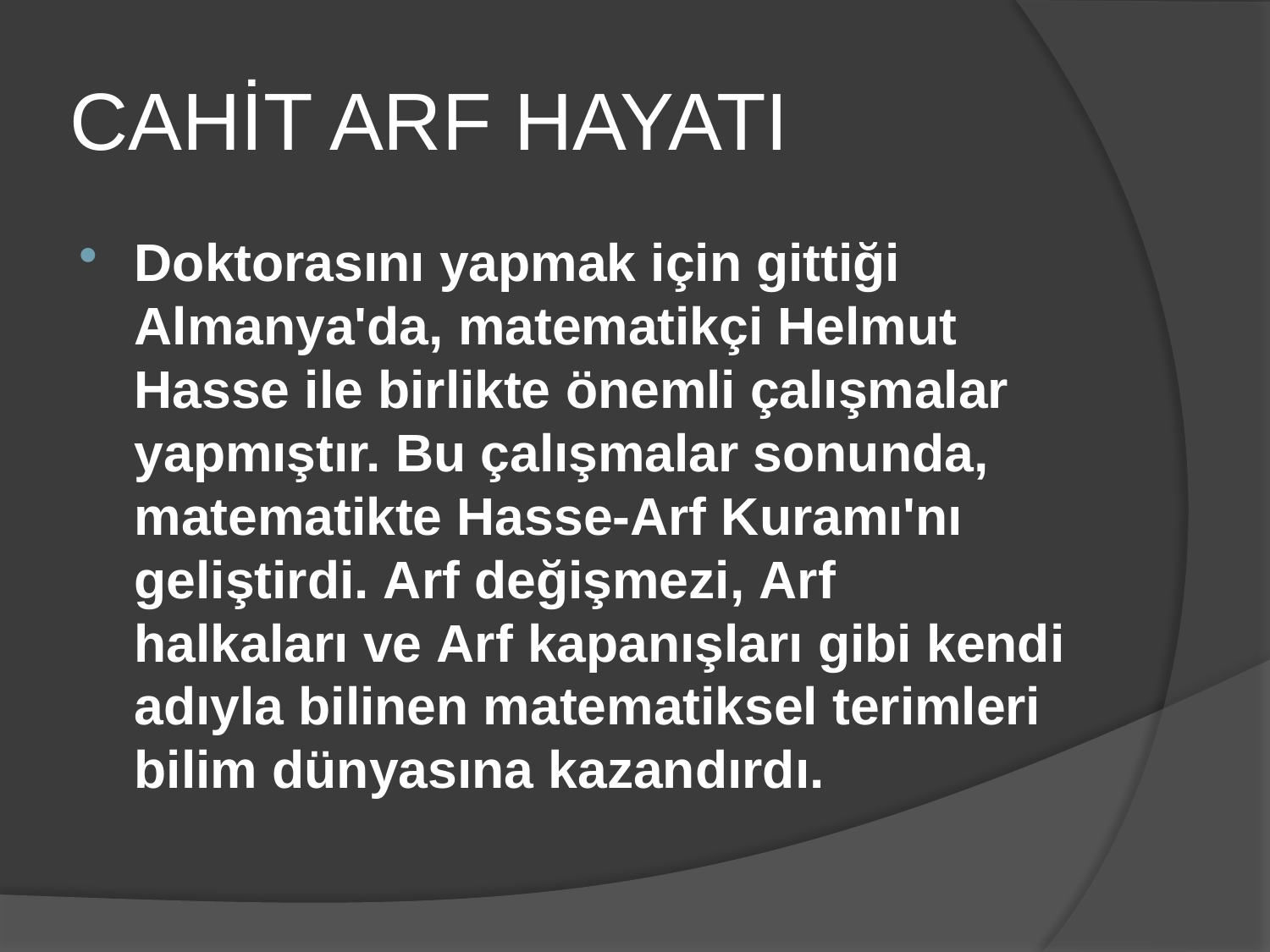

# CAHİT ARF HAYATI
Doktorasını yapmak için gittiği Almanya'da, matematikçi Helmut Hasse ile birlikte önemli çalışmalar yapmıştır. Bu çalışmalar sonunda, matematikte Hasse-Arf Kuramı'nı geliştirdi. Arf değişmezi, Arf halkaları ve Arf kapanışları gibi kendi adıyla bilinen matematiksel terimleri bilim dünyasına kazandırdı.